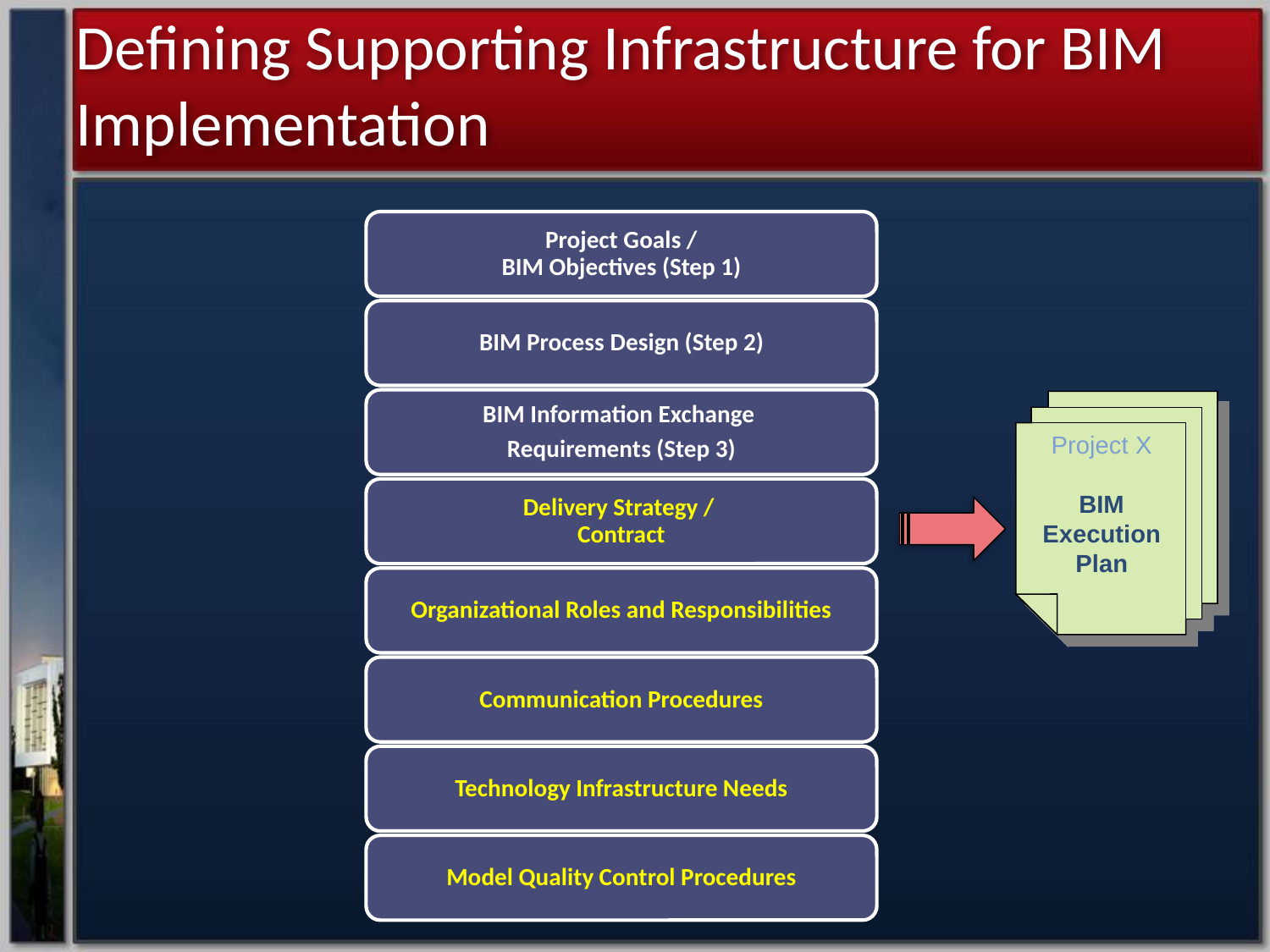

Defining Supporting Infrastructure for BIM Implementation
Project Goals /
BIM Objectives (Step 1)
BIM Process Design (Step 2)
BIM Information Exchange
Requirements (Step 3)
Delivery Strategy /
Contract
Organizational Roles and Responsibilities
Communication Procedures
Technology Infrastructure Needs
Model Quality Control Procedures

Project X

BIM Execution Plan